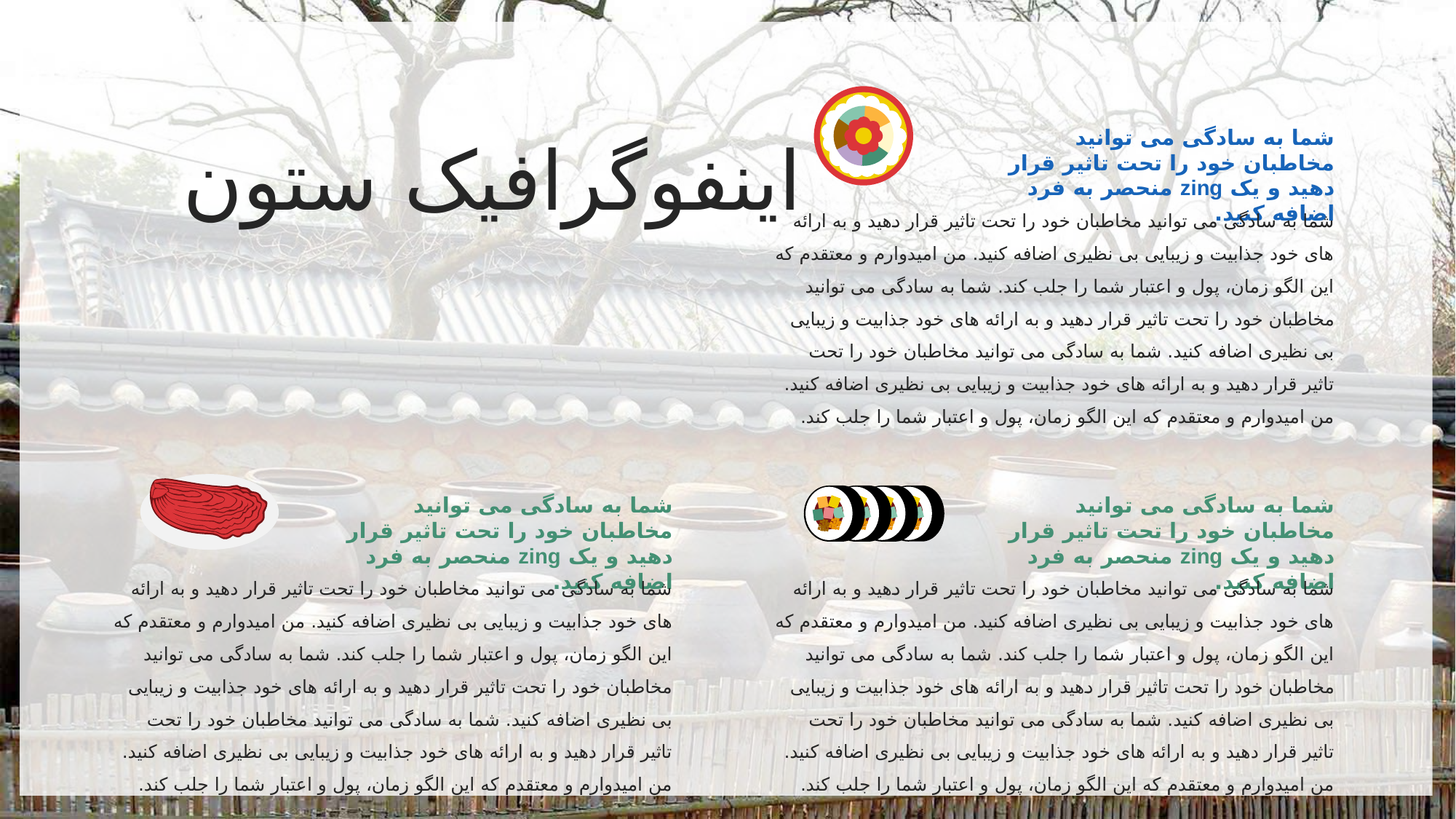

شما به سادگی می توانید مخاطبان خود را تحت تاثیر قرار دهید و یک zing منحصر به فرد اضافه کنید.
اینفوگرافیک ستون
شما به سادگی می توانید مخاطبان خود را تحت تاثیر قرار دهید و به ارائه های خود جذابیت و زیبایی بی نظیری اضافه کنید. من امیدوارم و معتقدم که این الگو زمان، پول و اعتبار شما را جلب کند. شما به سادگی می توانید مخاطبان خود را تحت تاثیر قرار دهید و به ارائه های خود جذابیت و زیبایی بی نظیری اضافه کنید. شما به سادگی می توانید مخاطبان خود را تحت تاثیر قرار دهید و به ارائه های خود جذابیت و زیبایی بی نظیری اضافه کنید. من امیدوارم و معتقدم که این الگو زمان، پول و اعتبار شما را جلب کند.

شما به سادگی می توانید مخاطبان خود را تحت تاثیر قرار دهید و یک zing منحصر به فرد اضافه کنید.
شما به سادگی می توانید مخاطبان خود را تحت تاثیر قرار دهید و یک zing منحصر به فرد اضافه کنید.
شما به سادگی می توانید مخاطبان خود را تحت تاثیر قرار دهید و به ارائه های خود جذابیت و زیبایی بی نظیری اضافه کنید. من امیدوارم و معتقدم که این الگو زمان، پول و اعتبار شما را جلب کند. شما به سادگی می توانید مخاطبان خود را تحت تاثیر قرار دهید و به ارائه های خود جذابیت و زیبایی بی نظیری اضافه کنید. شما به سادگی می توانید مخاطبان خود را تحت تاثیر قرار دهید و به ارائه های خود جذابیت و زیبایی بی نظیری اضافه کنید. من امیدوارم و معتقدم که این الگو زمان، پول و اعتبار شما را جلب کند.
شما به سادگی می توانید مخاطبان خود را تحت تاثیر قرار دهید و به ارائه های خود جذابیت و زیبایی بی نظیری اضافه کنید. من امیدوارم و معتقدم که این الگو زمان، پول و اعتبار شما را جلب کند. شما به سادگی می توانید مخاطبان خود را تحت تاثیر قرار دهید و به ارائه های خود جذابیت و زیبایی بی نظیری اضافه کنید. شما به سادگی می توانید مخاطبان خود را تحت تاثیر قرار دهید و به ارائه های خود جذابیت و زیبایی بی نظیری اضافه کنید. من امیدوارم و معتقدم که این الگو زمان، پول و اعتبار شما را جلب کند.